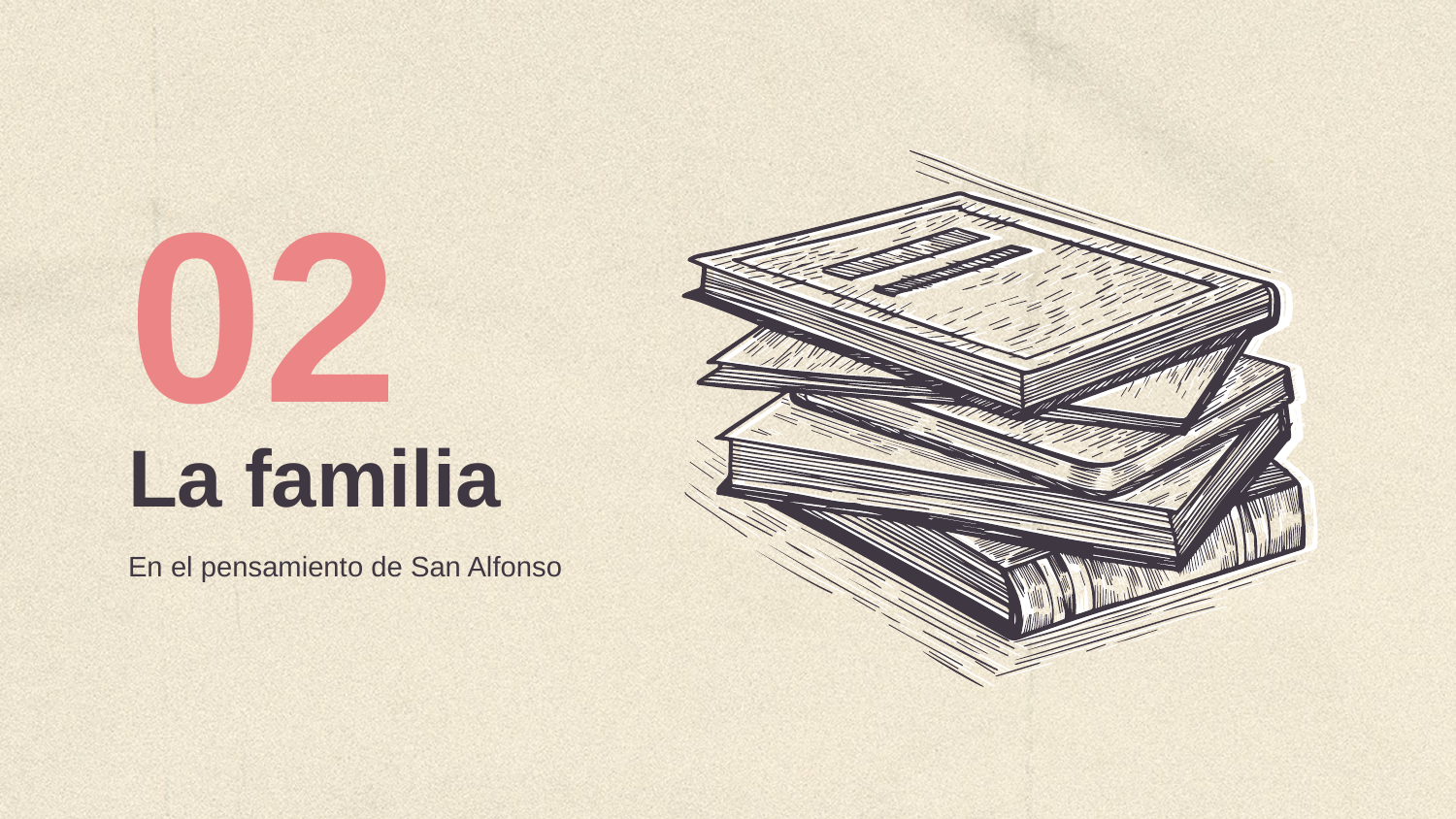

02
# La familia
En el pensamiento de San Alfonso